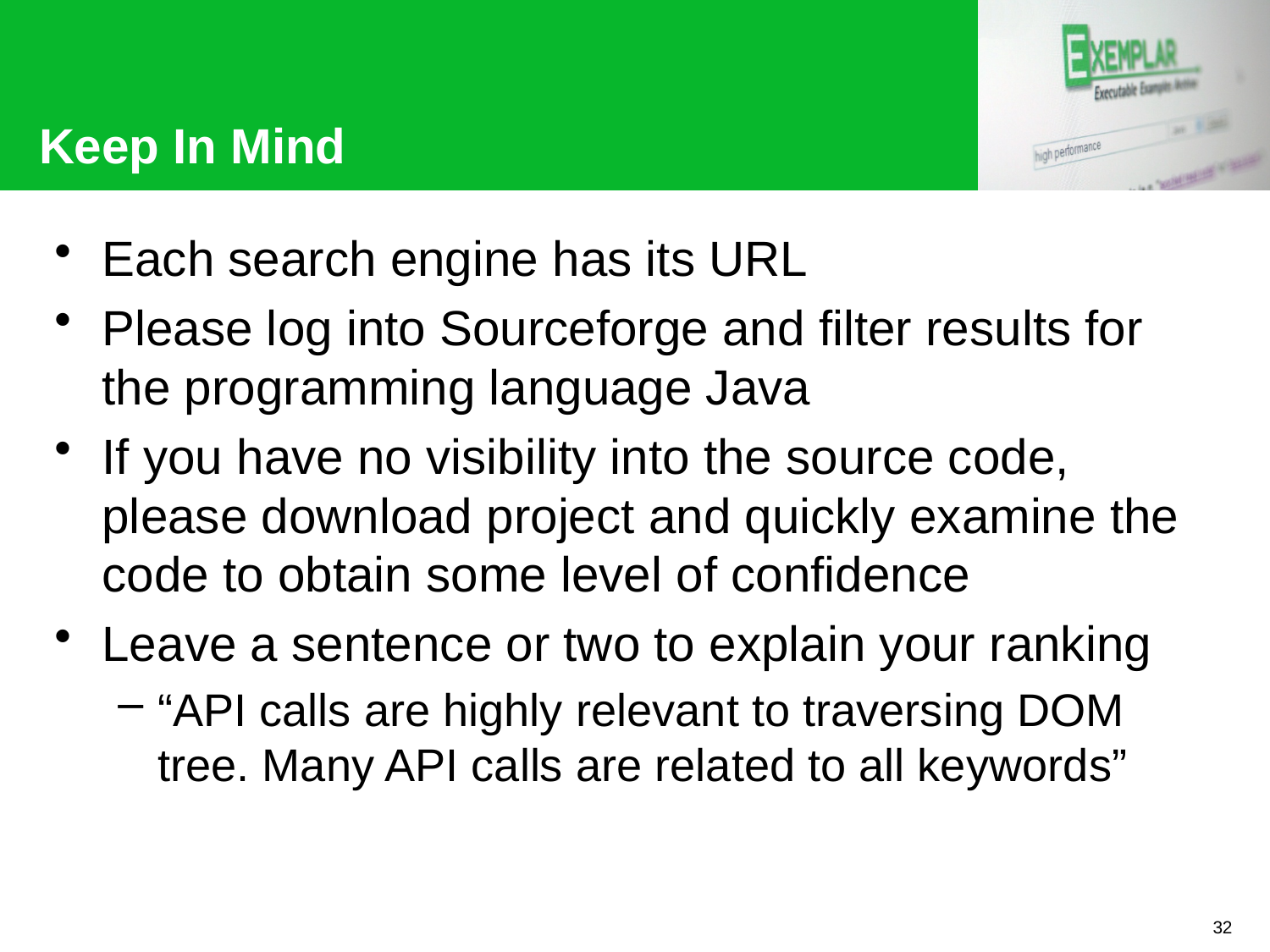

# Keep In Mind
Each search engine has its URL
Please log into Sourceforge and filter results for the programming language Java
If you have no visibility into the source code, please download project and quickly examine the code to obtain some level of confidence
Leave a sentence or two to explain your ranking
“API calls are highly relevant to traversing DOM tree. Many API calls are related to all keywords”
32